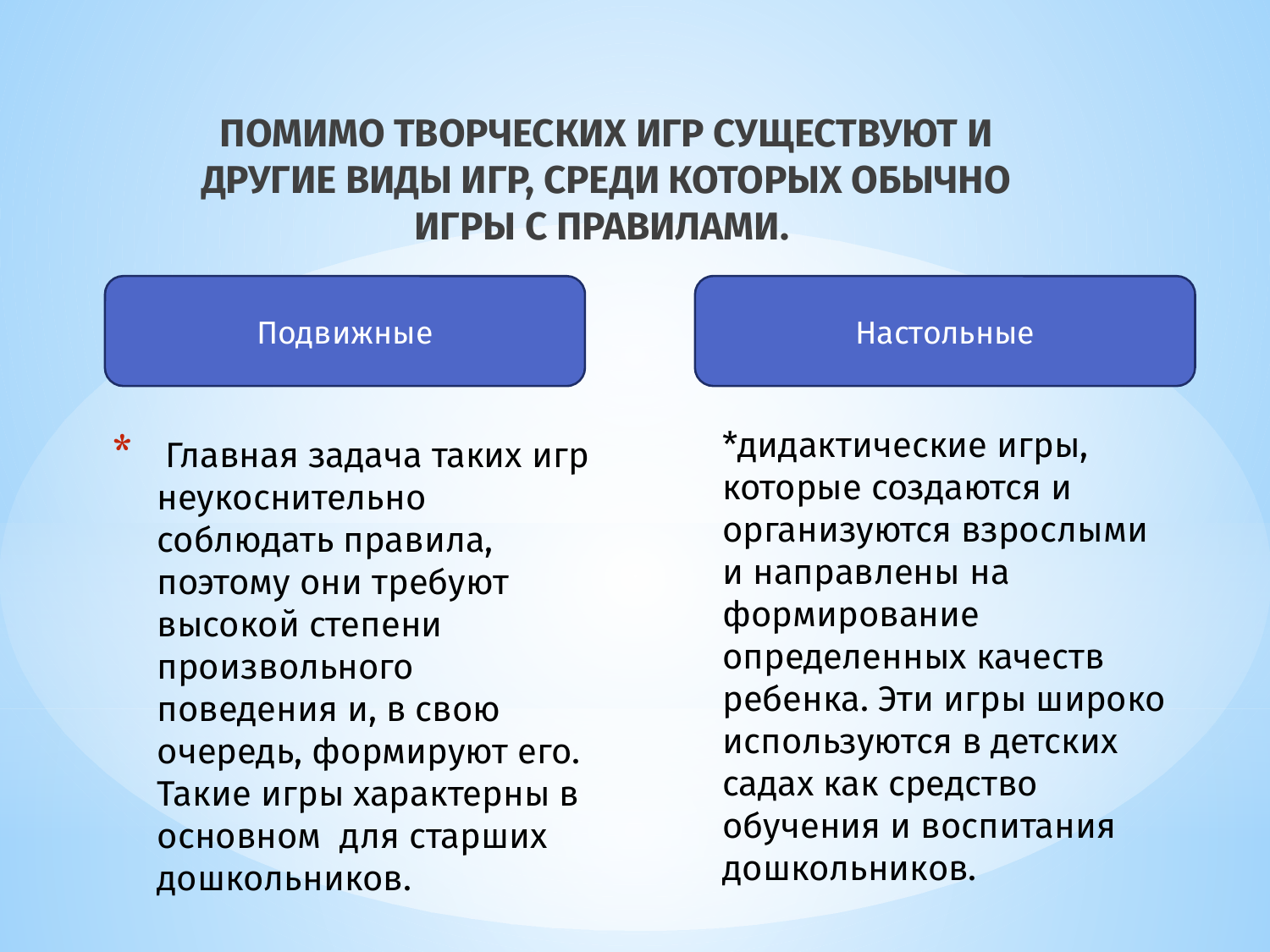

ПОМИМО ТВОРЧЕСКИХ ИГР СУЩЕСТВУЮТ И ДРУГИЕ ВИДЫ ИГР, СРЕДИ КОТОРЫХ ОБЫЧНО ИГРЫ С ПРАВИЛАМИ.

Подвижные
Настольные
*дидактические игры, которые создаются и организуются взрослыми и направлены на формирование определенных качеств ребенка. Эти игры широко используются в детских садах как средство обучения и воспитания дошкольников.
# Главная задача таких игр неукоснительно соблюдать правила, поэтому они требуют высокой степени произвольного поведения и, в свою очередь, формируют его. Такие игры характерны в основном  для старших дошкольников.